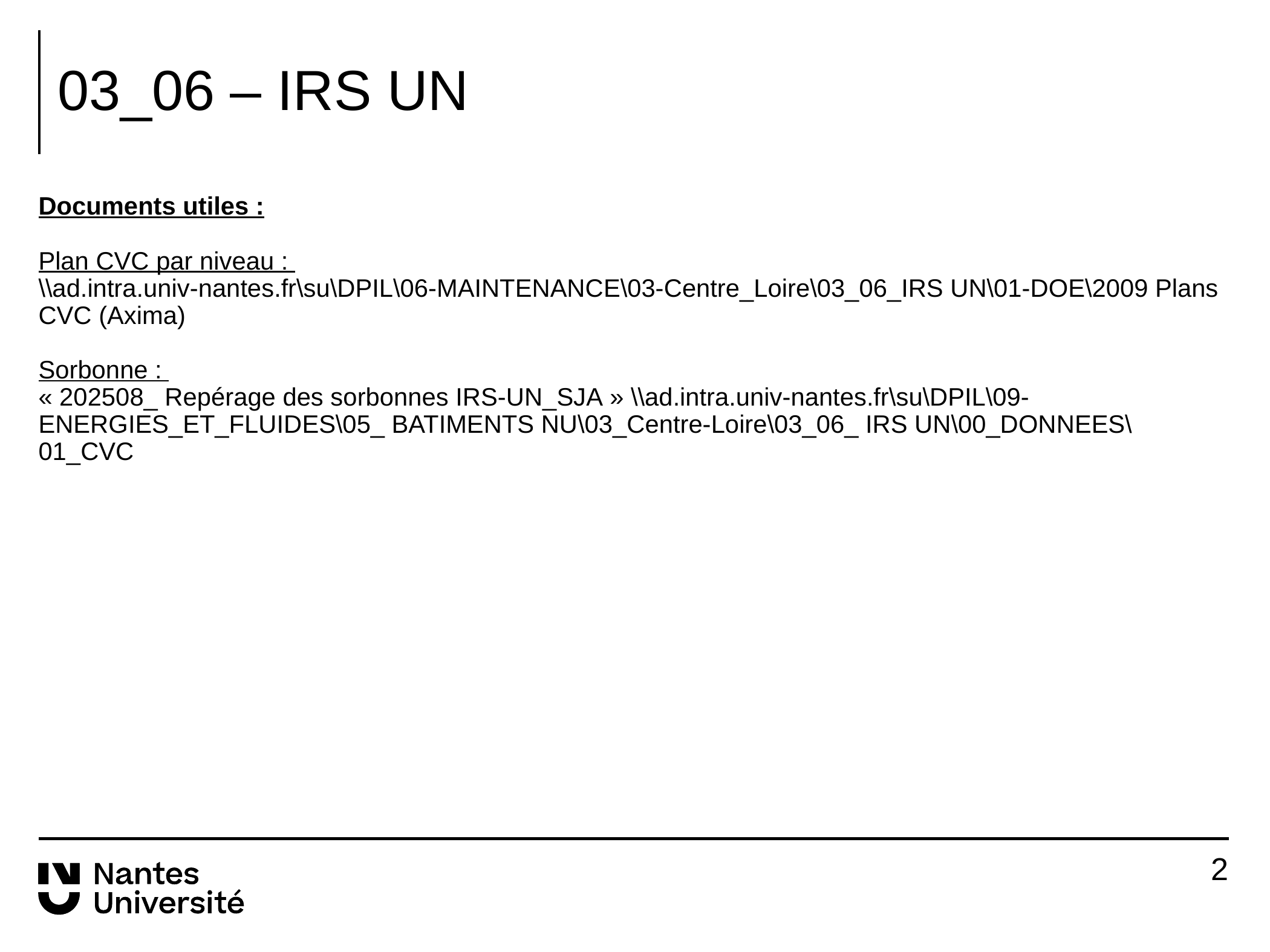

# 03_06 – IRS UN
Documents utiles :

Plan CVC par niveau :
\\ad.intra.univ-nantes.fr\su\DPIL\06-MAINTENANCE\03-Centre_Loire\03_06_IRS UN\01-DOE\2009 Plans CVC (Axima)

Sorbonne :
« 202508_ Repérage des sorbonnes IRS-UN_SJA » \\ad.intra.univ-nantes.fr\su\DPIL\09-ENERGIES_ET_FLUIDES\05_ BATIMENTS NU\03_Centre-Loire\03_06_ IRS UN\00_DONNEES\01_CVC
2